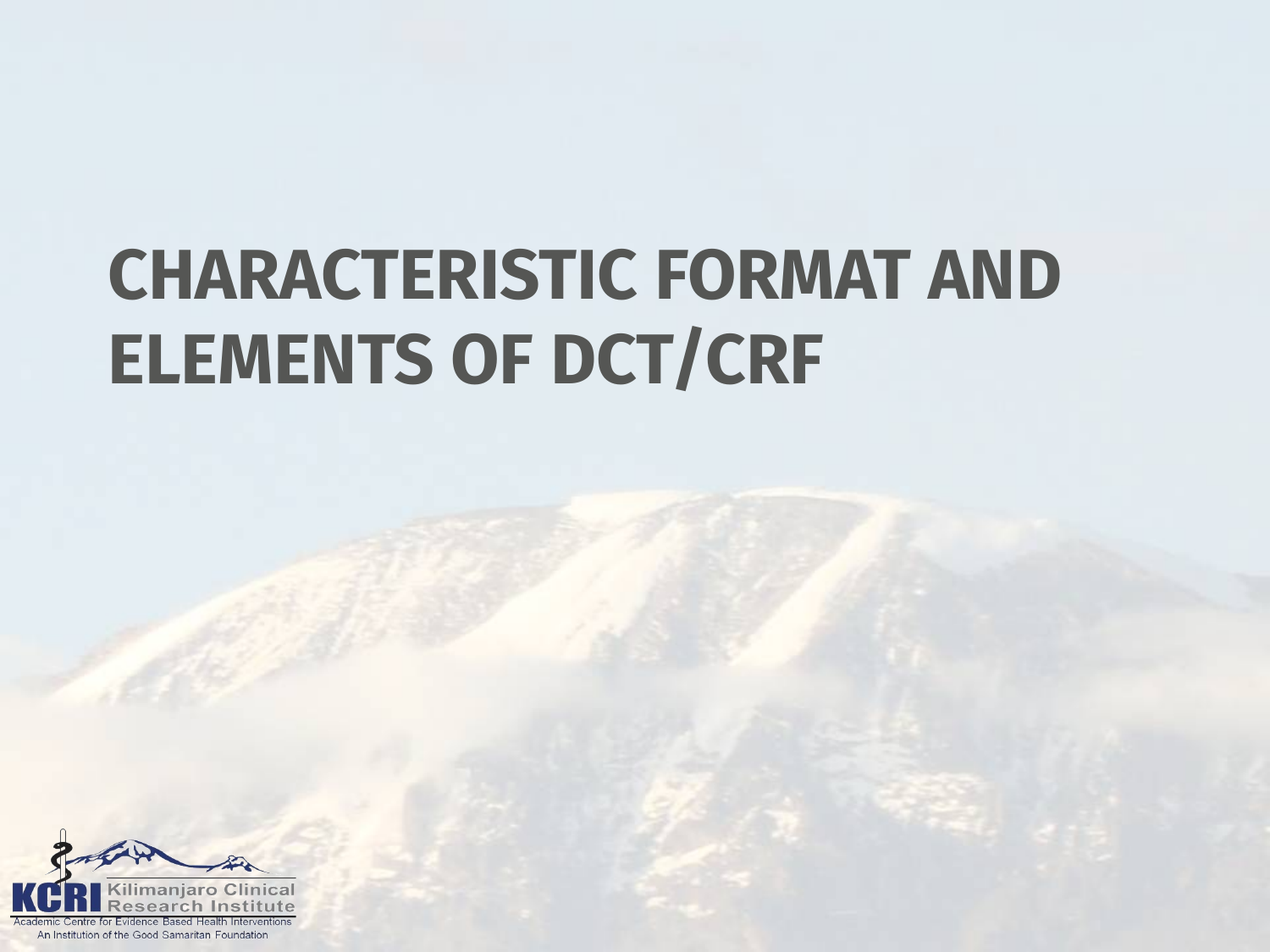

# Characteristic format and elements of DCT/CRF